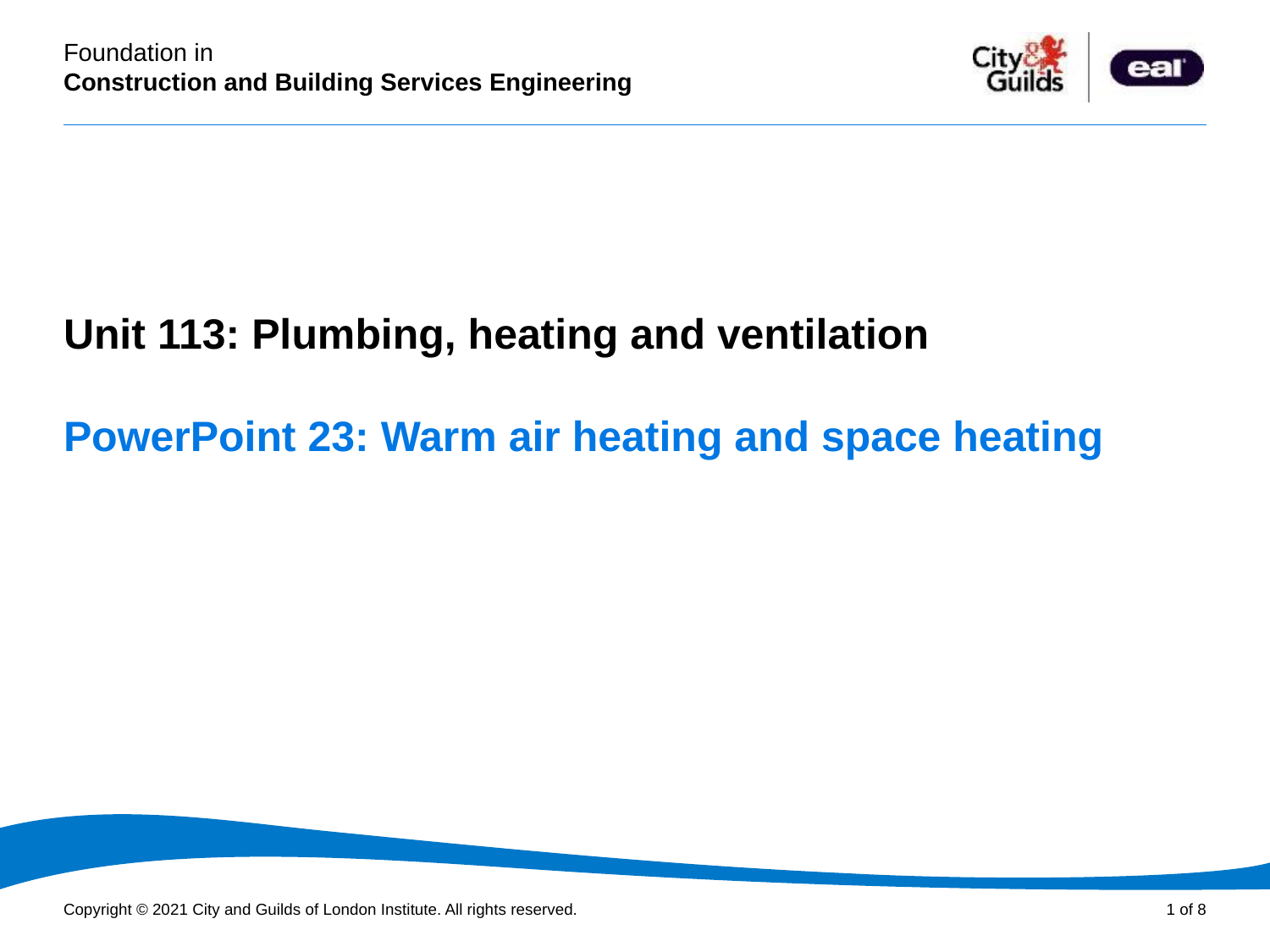

PowerPoint presentation
Unit 113: Plumbing, heating and ventilation
# PowerPoint 23: Warm air heating and space heating